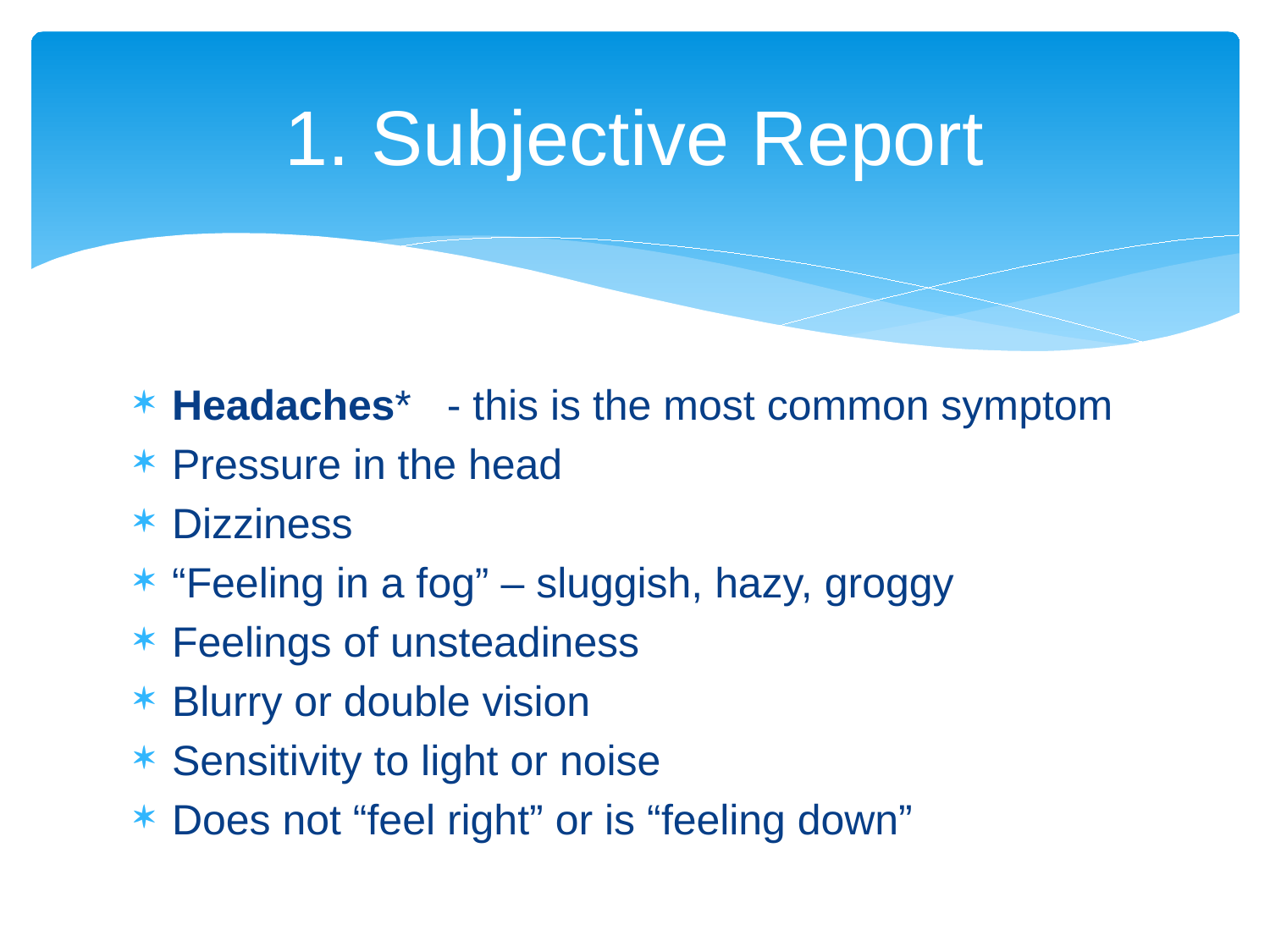

# 1. Subjective Report
Headaches*   - this is the most common symptom
Pressure in the head
Dizziness
“Feeling in a fog” – sluggish, hazy, groggy
Feelings of unsteadiness
Blurry or double vision
Sensitivity to light or noise
Does not “feel right” or is “feeling down”